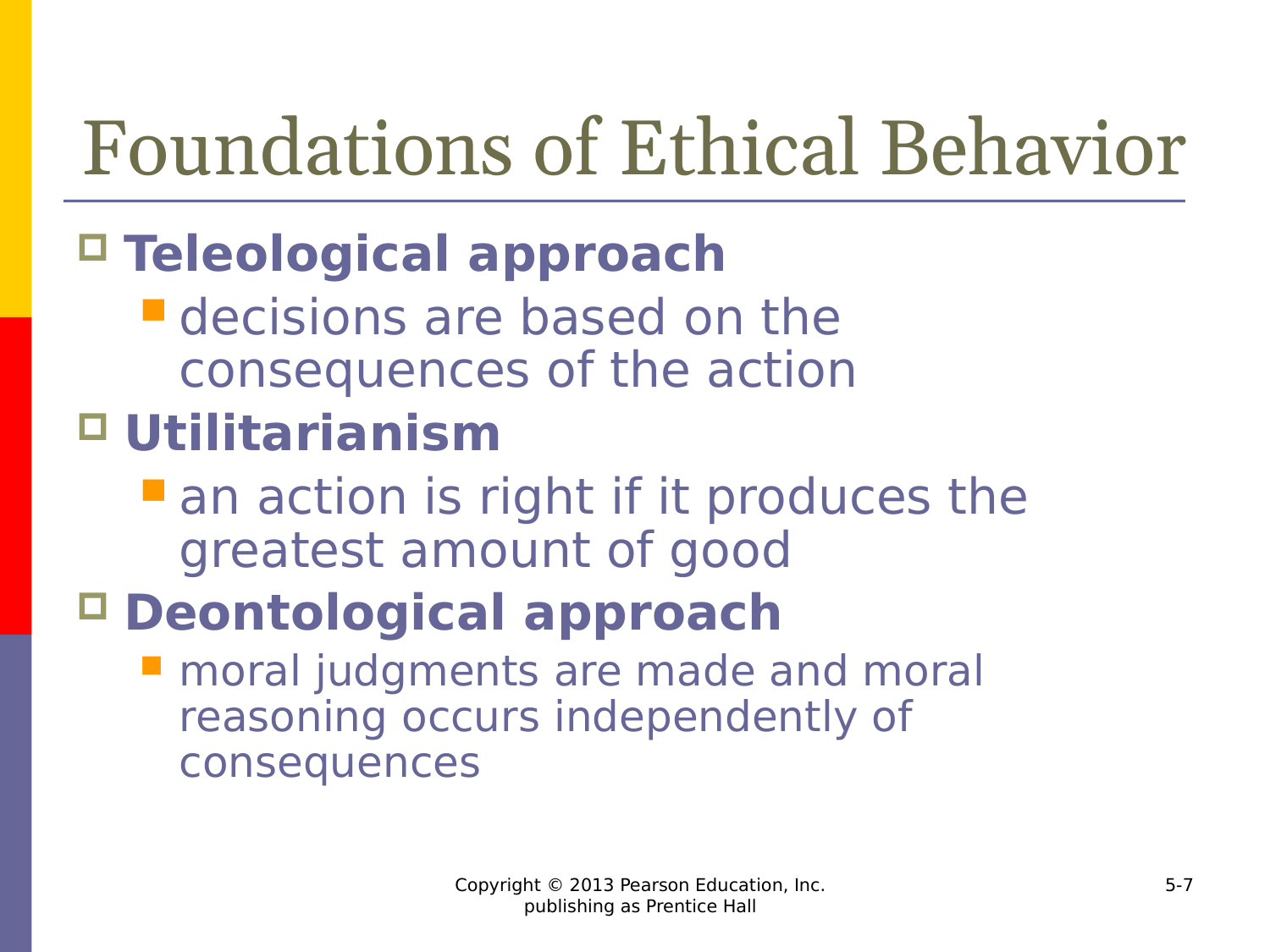

# Foundations of Ethical Behavior
Teleological approach
decisions are based on the consequences of the action
Utilitarianism
an action is right if it produces the greatest amount of good
Deontological approach
moral judgments are made and moral reasoning occurs independently of consequences

Copyright © 2013 Pearson Education, Inc. publishing as Prentice Hall
5-7